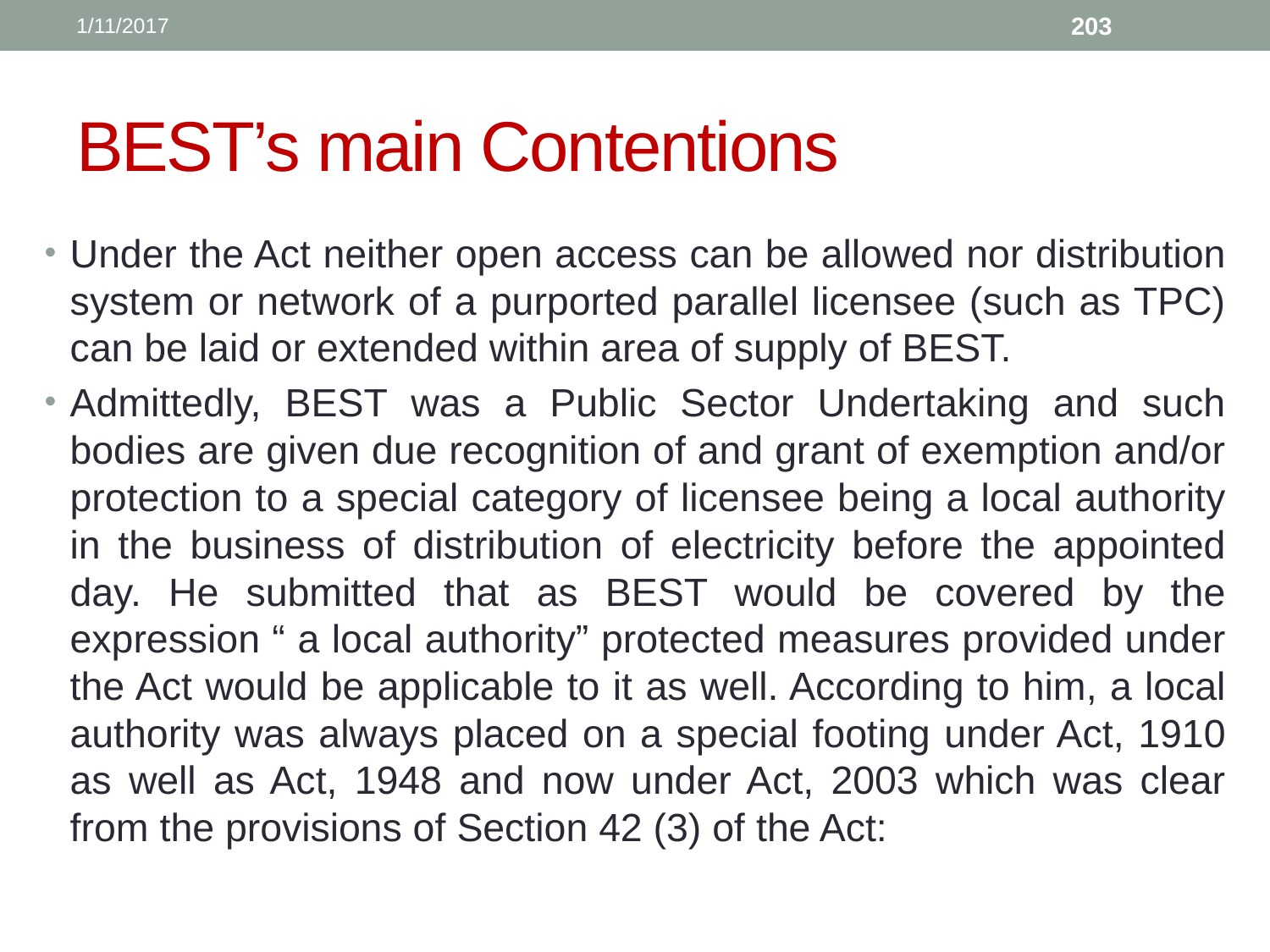

1/11/2017
203
# BEST’s main Contentions
Under the Act neither open access can be allowed nor distribution system or network of a purported parallel licensee (such as TPC) can be laid or extended within area of supply of BEST.
Admittedly, BEST was a Public Sector Undertaking and such bodies are given due recognition of and grant of exemption and/or protection to a special category of licensee being a local authority in the business of distribution of electricity before the appointed day. He submitted that as BEST would be covered by the expression “ a local authority” protected measures provided under the Act would be applicable to it as well. According to him, a local authority was always placed on a special footing under Act, 1910 as well as Act, 1948 and now under Act, 2003 which was clear from the provisions of Section 42 (3) of the Act: